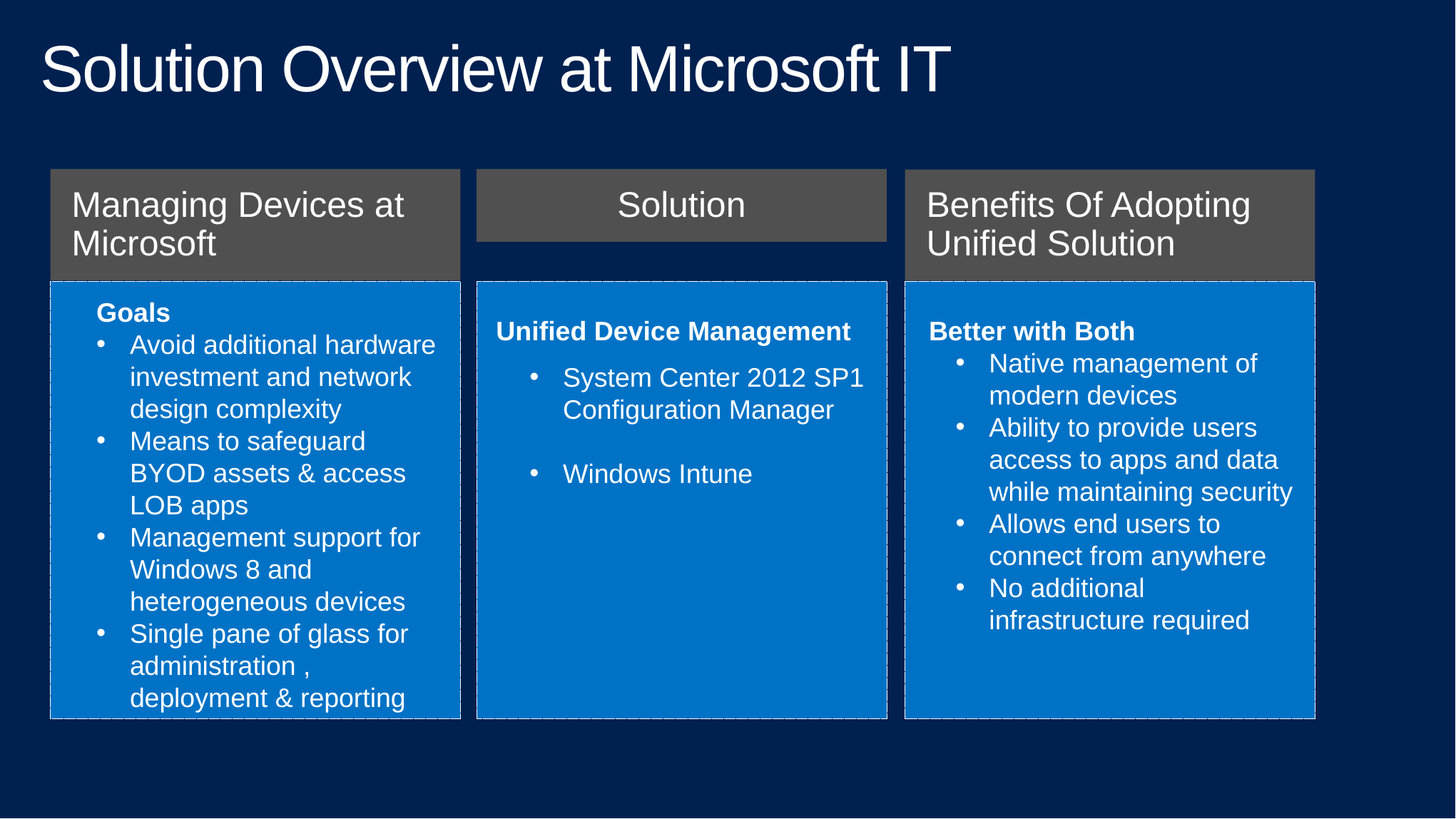

# Solution Overview at Microsoft IT

Managing Devices at Microsoft

Goals
Avoid additional hardware investment and network design complexity
Means to safeguard BYOD assets & access LOB apps
Management support for Windows 8 and heterogeneous devices
Single pane of glass for administration , deployment & reporting

Solution
Benefits Of Adopting Unified Solution

Better with Both
Native management of modern devices
Ability to provide users access to apps and data while maintaining security
Allows end users to connect from anywhere
No additional infrastructure required
Unified Device Management

System Center 2012 SP1 Configuration Manager

Windows Intune